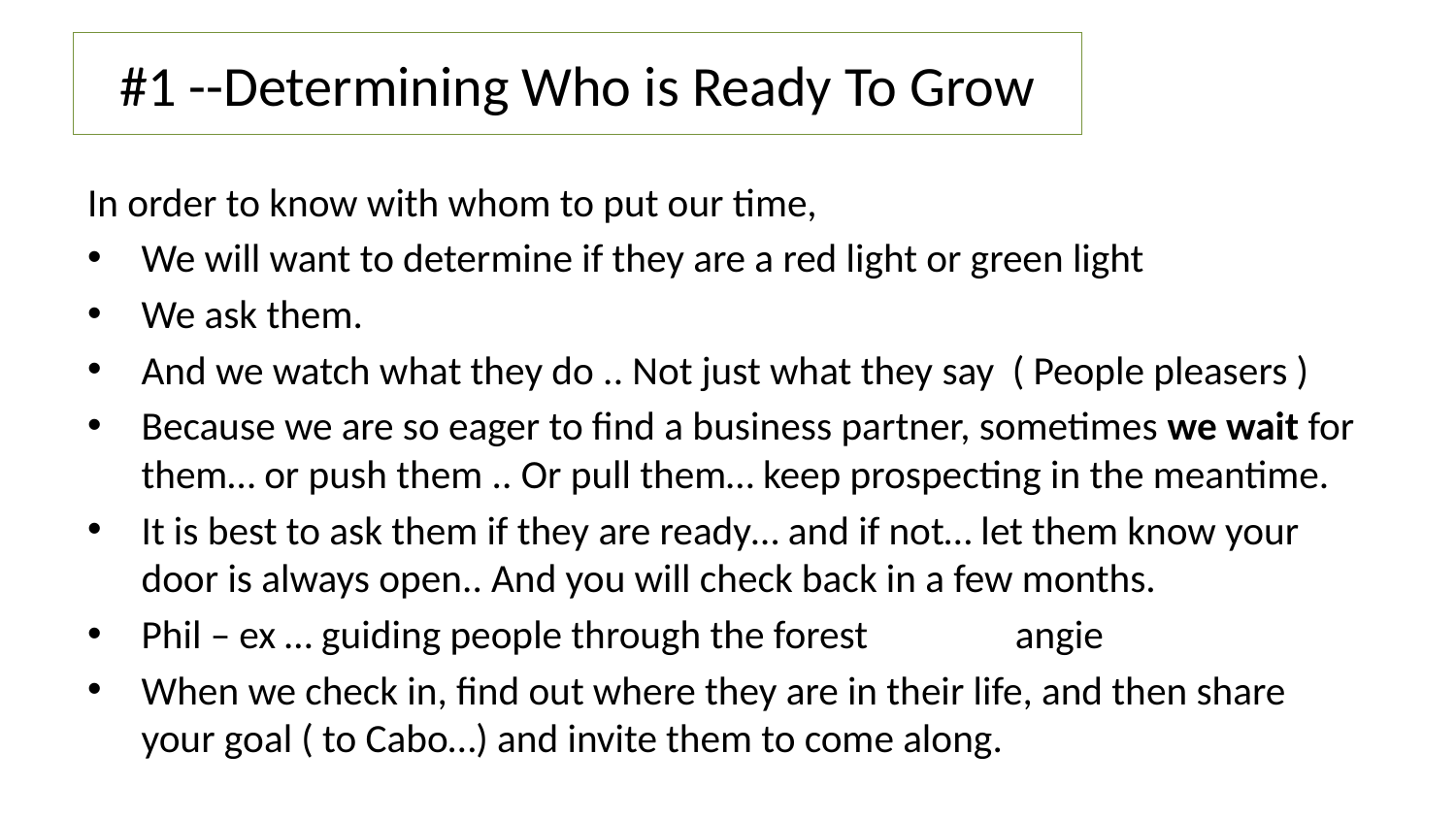

# #1 --Determining Who is Ready To Grow
In order to know with whom to put our time,
We will want to determine if they are a red light or green light
We ask them.
And we watch what they do .. Not just what they say  ( People pleasers )
Because we are so eager to find a business partner, sometimes we wait for them… or push them .. Or pull them… keep prospecting in the meantime.
It is best to ask them if they are ready… and if not… let them know your door is always open.. And you will check back in a few months.
Phil – ex … guiding people through the forest  			 angie
When we check in, find out where they are in their life, and then share your goal ( to Cabo…) and invite them to come along.